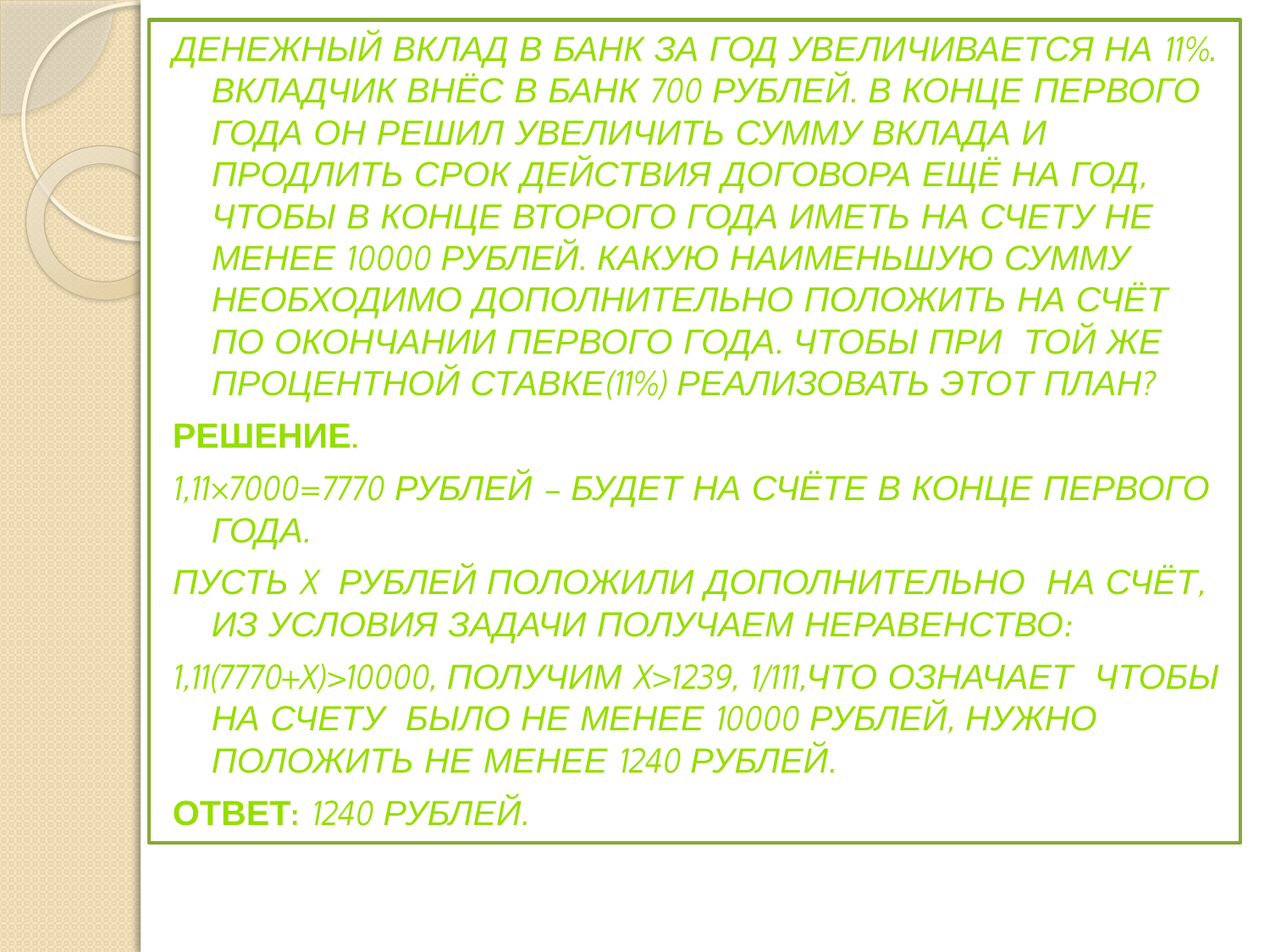

Денежный вклад в банк за год увеличивается на 11%. Вкладчик внёс в банк 700 рублей. В конце первого года он решил увеличить сумму вклада и продлить срок действия договора ещё на год, чтобы в конце второго года иметь на счету не менее 10000 рублей. Какую наименьшую сумму необходимо дополнительно положить на счёт по окончании первого года. Чтобы при  той же  процентной ставке(11%) реализовать этот план?
Решение.
1,11×7000=7770 рублей – будет на счёте в конце первого года.
Пусть x  рублей положили дополнительно  на счёт, из условия задачи получаем неравенство:
1,11(7770+x)>10000, получим x>1239, 1/111,что означает  чтобы на счету  было не менее 10000 рублей, нужно положить не менее 1240 рублей.
Ответ: 1240 рублей.